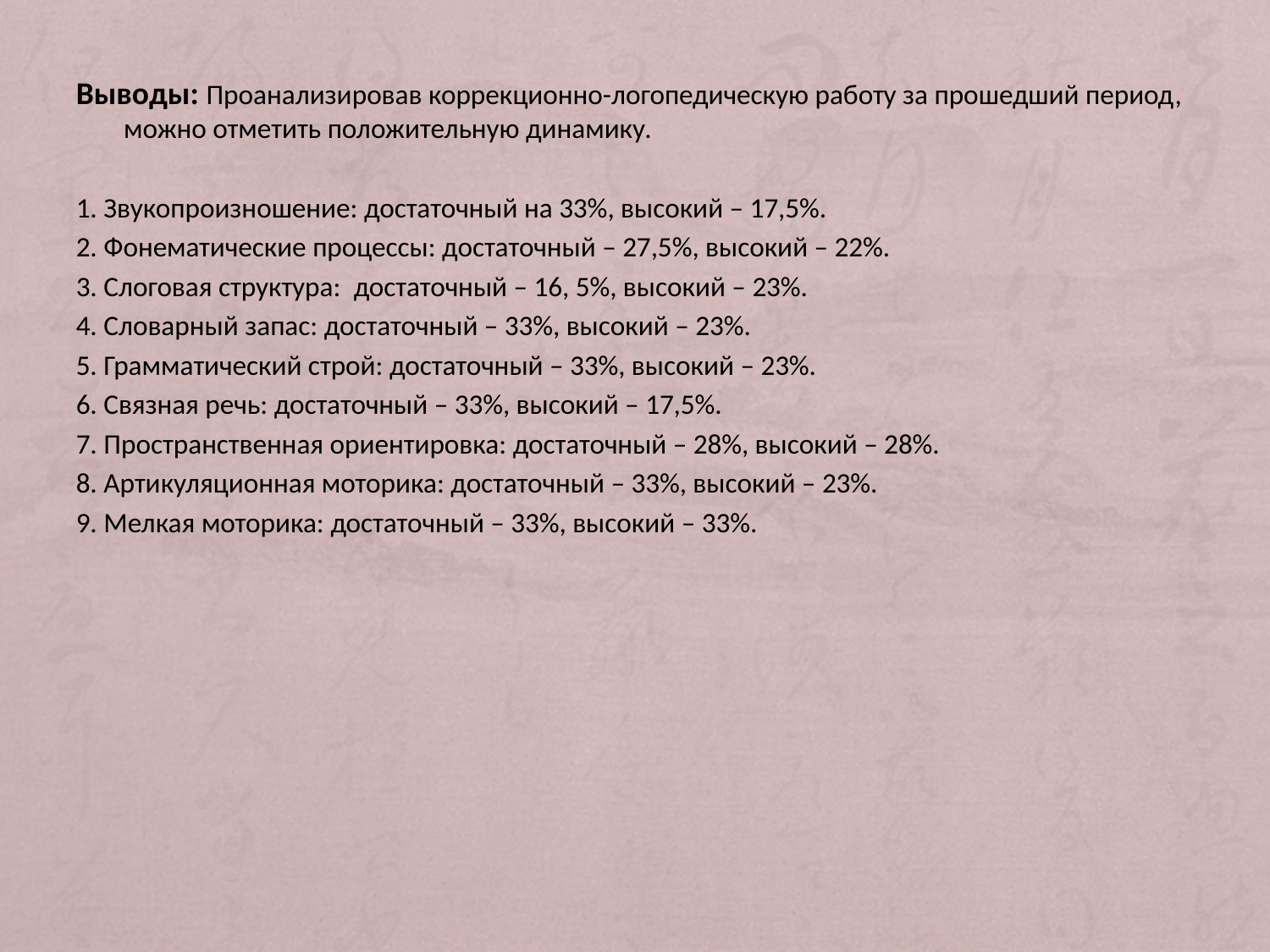

Выводы: Проанализировав коррекционно-логопедическую работу за прошедший период, можно отметить положительную динамику.

1. Звукопроизношение: достаточный на 33%, высокий – 17,5%.
2. Фонематические процессы: достаточный – 27,5%, высокий – 22%.
3. Слоговая структура:  достаточный – 16, 5%, высокий – 23%.
4. Словарный запас: достаточный – 33%, высокий – 23%.
5. Грамматический строй: достаточный – 33%, высокий – 23%.
6. Связная речь: достаточный – 33%, высокий – 17,5%.
7. Пространственная ориентировка: достаточный – 28%, высокий – 28%.
8. Артикуляционная моторика: достаточный – 33%, высокий – 23%.
9. Мелкая моторика: достаточный – 33%, высокий – 33%.